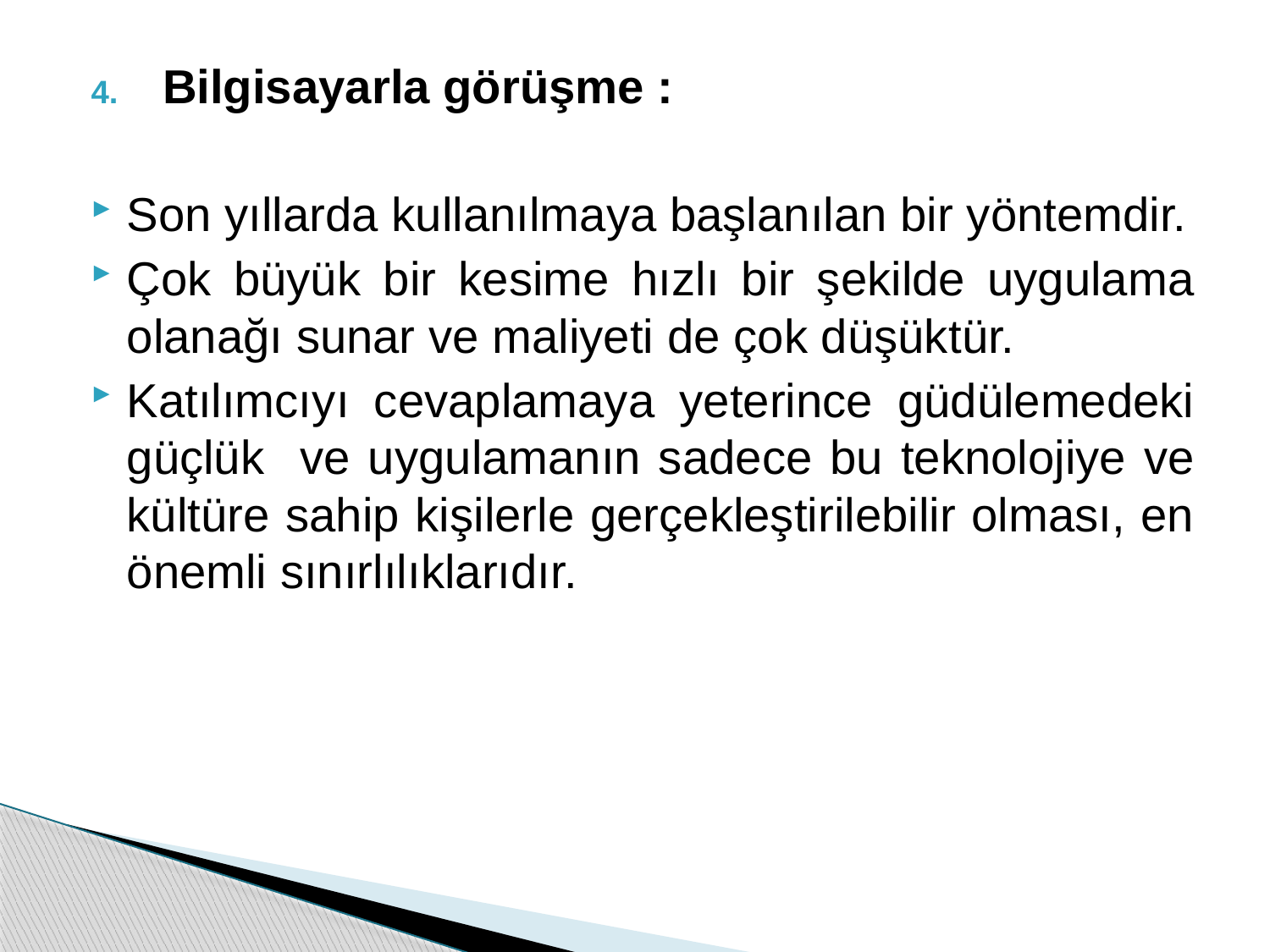

Bilgisayarla görüşme :

Son yıllarda kullanılmaya başlanılan bir yöntemdir.
Çok büyük bir kesime hızlı bir şekilde uygulama olanağı sunar ve maliyeti de çok düşüktür.
Katılımcıyı cevaplamaya yeterince güdülemedeki güçlük  ve uygulamanın sadece bu teknolojiye ve kültüre sahip kişilerle gerçekleştirilebilir olması, en önemli sınırlılıklarıdır.